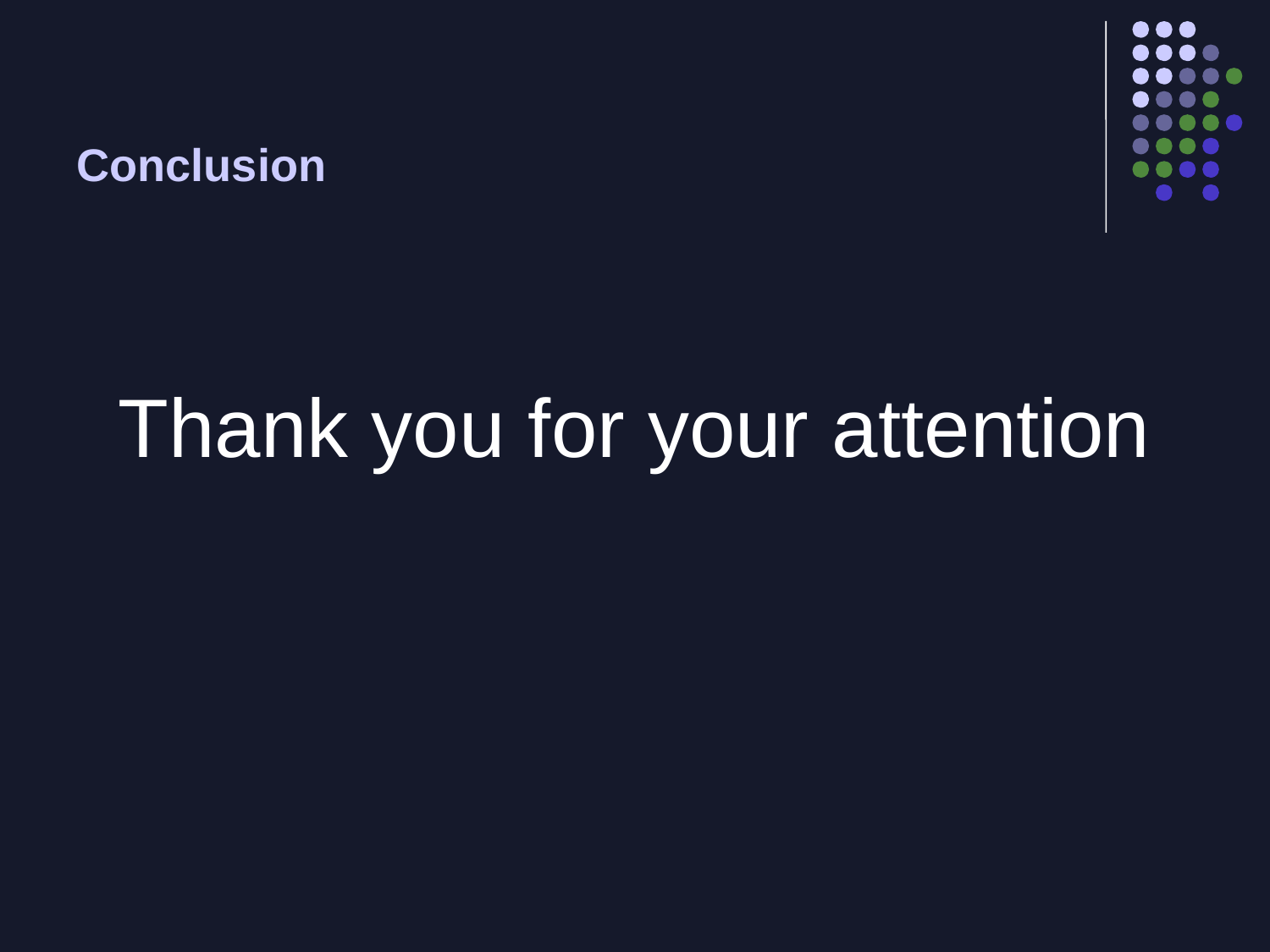

# Conclusion

Thank you for your attention